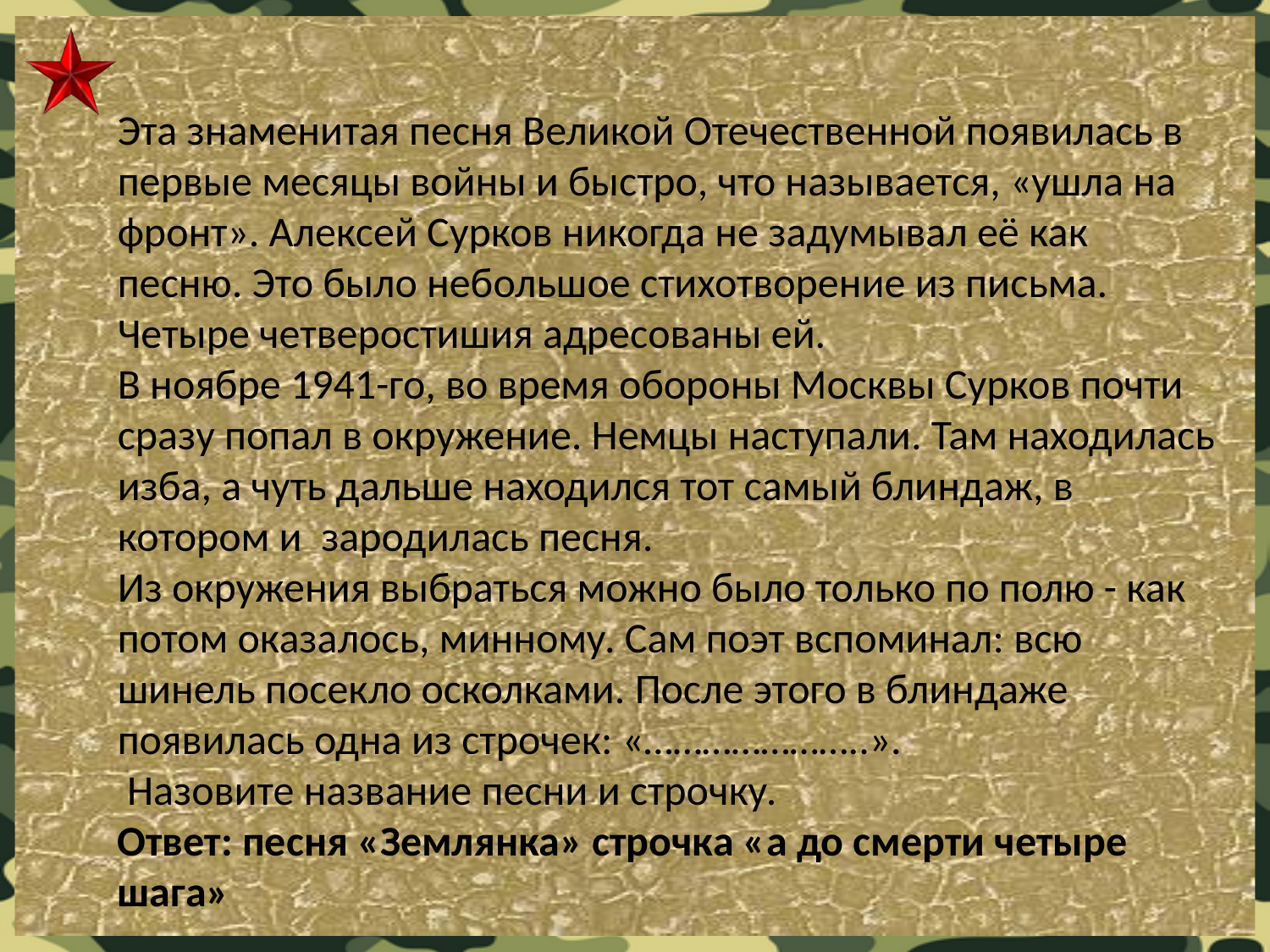

Эта знаменитая песня Великой Отечественной появилась в первые месяцы войны и быстро, что называется, «ушла на фронт». Алексей Сурков никогда не задумывал её как песню. Это было небольшое стихотворение из письма. Четыре четверостишия адресованы ей.
В ноябре 1941-го, во время обороны Москвы Сурков почти сразу попал в окружение. Немцы наступали. Там находилась изба, а чуть дальше находился тот самый блиндаж, в котором и  зародилась песня.
Из окружения выбраться можно было только по полю - как потом оказалось, минному. Сам поэт вспоминал: всю шинель посекло осколками. После этого в блиндаже появилась одна из строчек: «…………………..».
 Назовите название песни и строчку.
Ответ: песня «Землянка» строчка «а до смерти четыре шага»